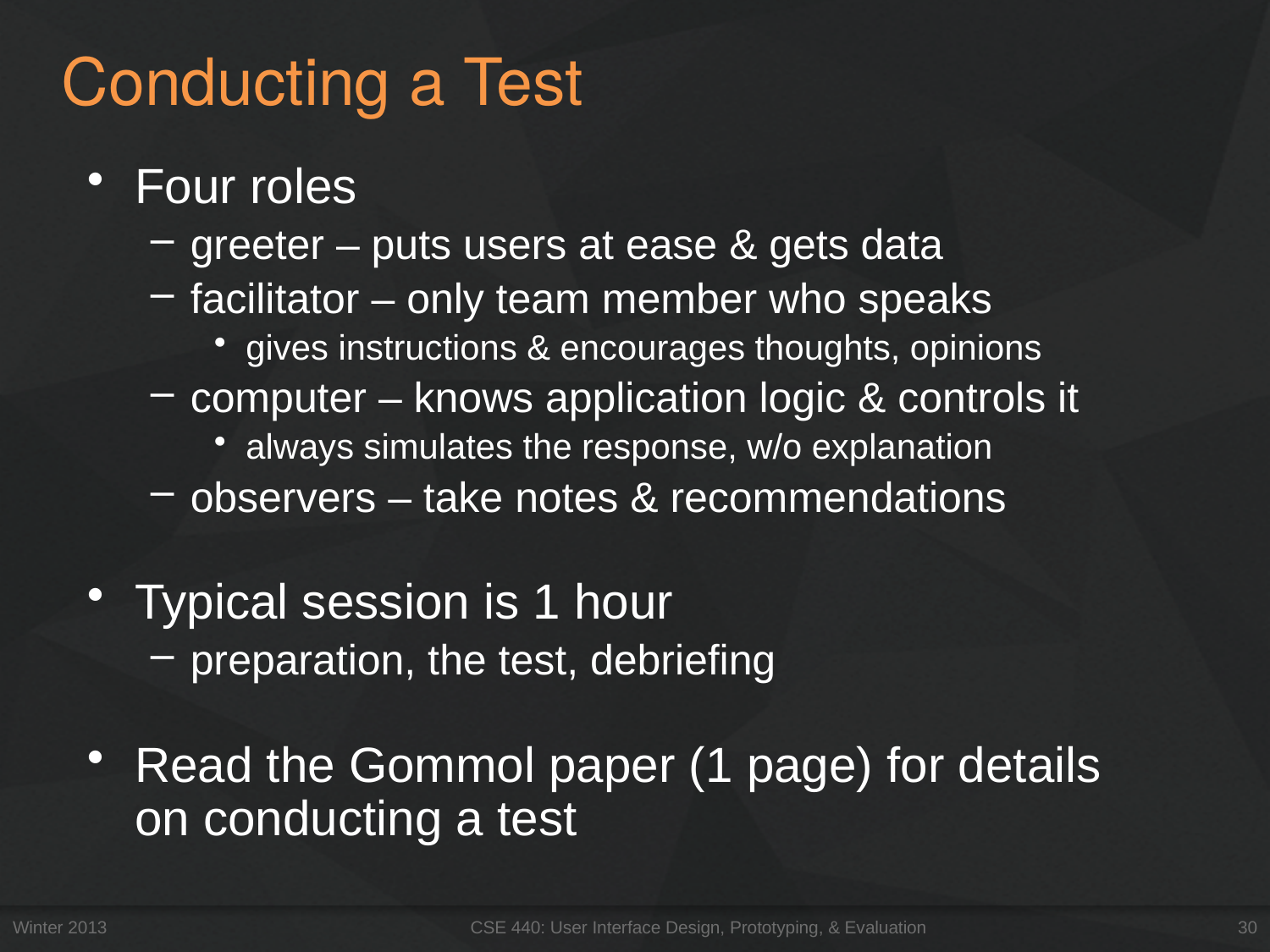

# Conducting a Test
Four roles
greeter – puts users at ease & gets data
facilitator – only team member who speaks
gives instructions & encourages thoughts, opinions
computer – knows application logic & controls it
always simulates the response, w/o explanation
observers – take notes & recommendations
Typical session is 1 hour
preparation, the test, debriefing
Read the Gommol paper (1 page) for details on conducting a test
Winter 2013
CSE 440: User Interface Design, Prototyping, & Evaluation
30